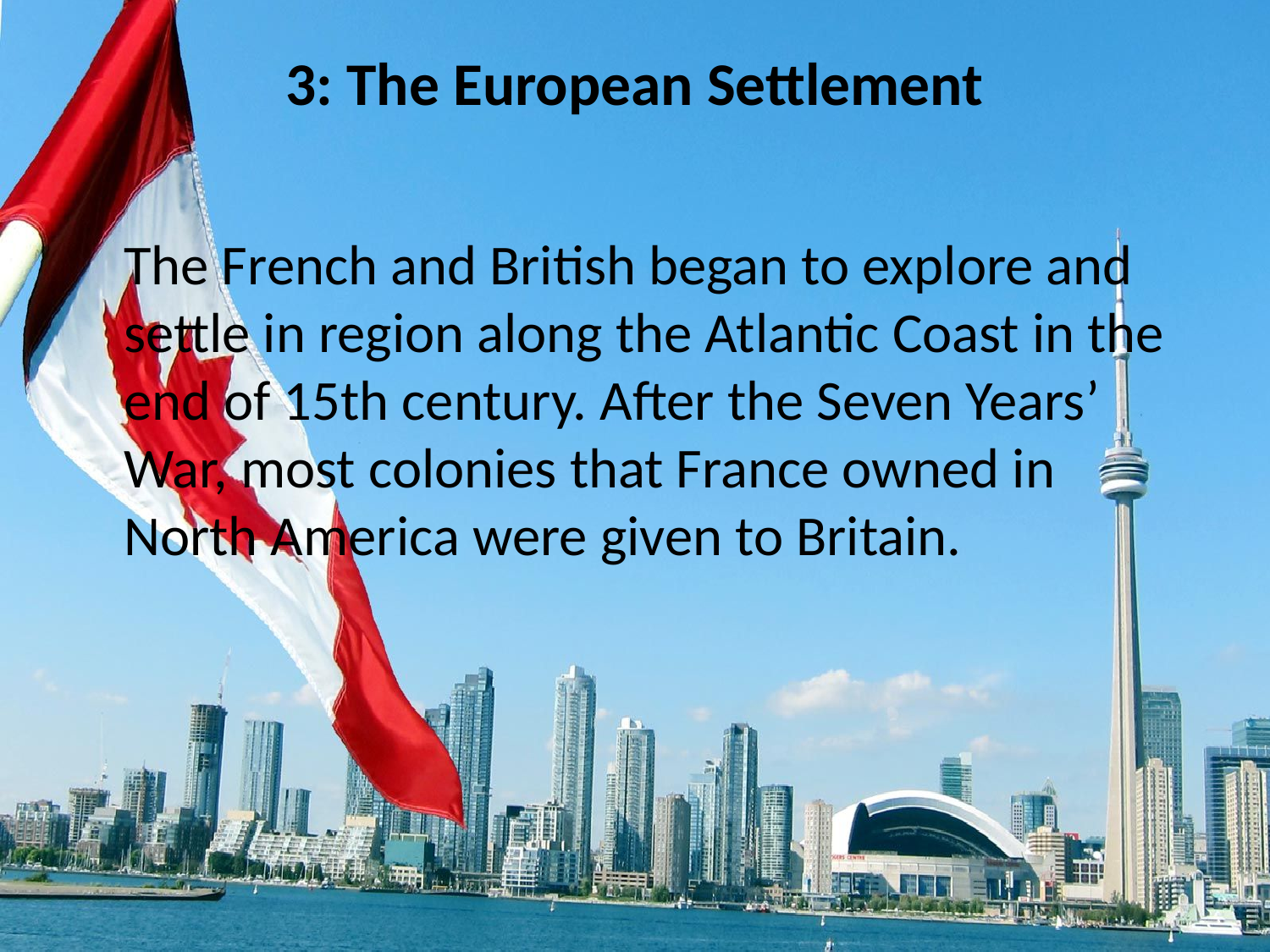

# 3: The European Settlement
	The French and British began to explore and settle in region along the Atlantic Coast in the end of 15th century. After the Seven Years’ War, most colonies that France owned in North America were given to Britain.